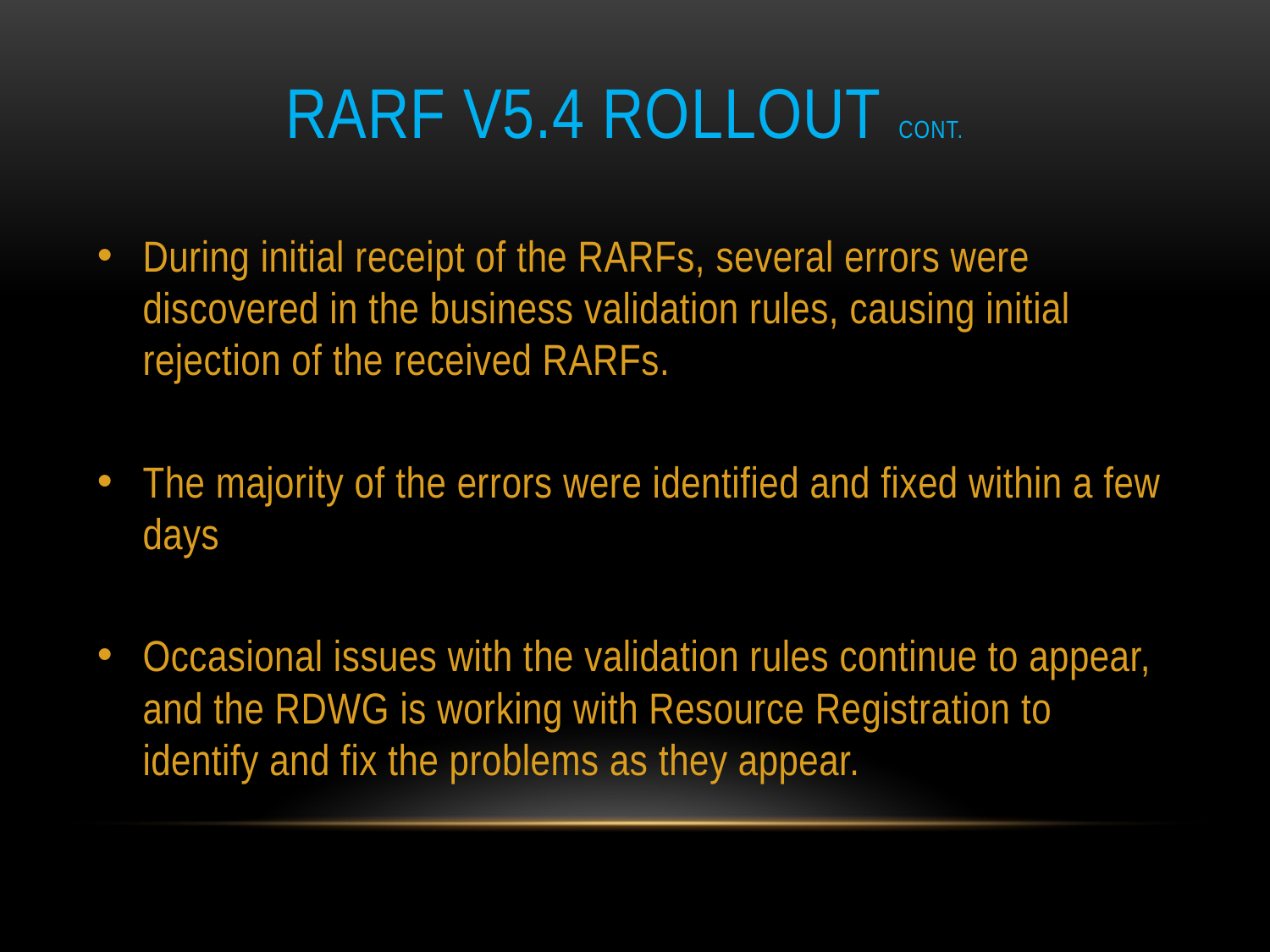

# RARF v5.4 Rollout cont.
During initial receipt of the RARFs, several errors were discovered in the business validation rules, causing initial rejection of the received RARFs.
The majority of the errors were identified and fixed within a few days
Occasional issues with the validation rules continue to appear, and the RDWG is working with Resource Registration to identify and fix the problems as they appear.